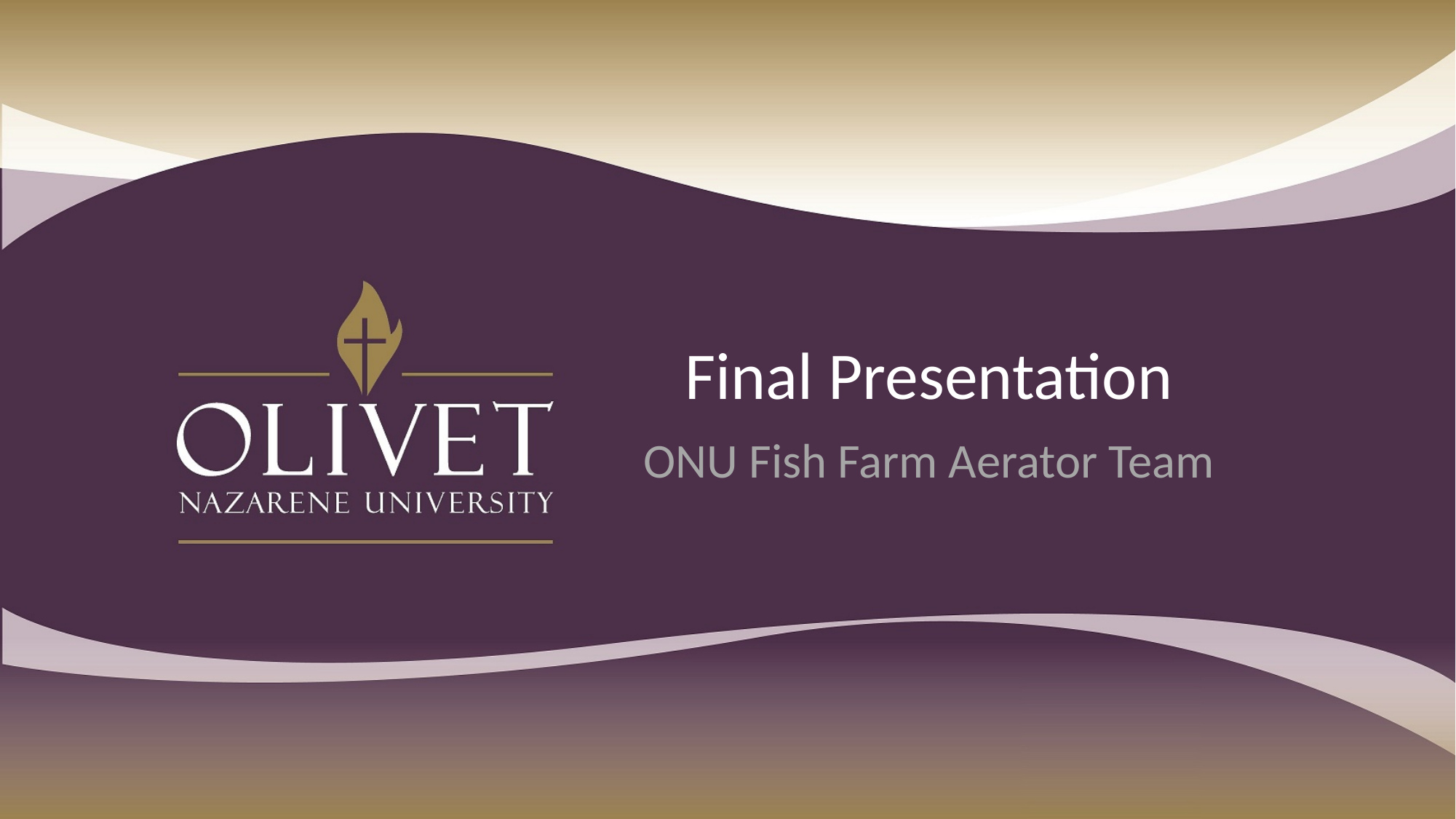

# Final Presentation
ONU Fish Farm Aerator Team